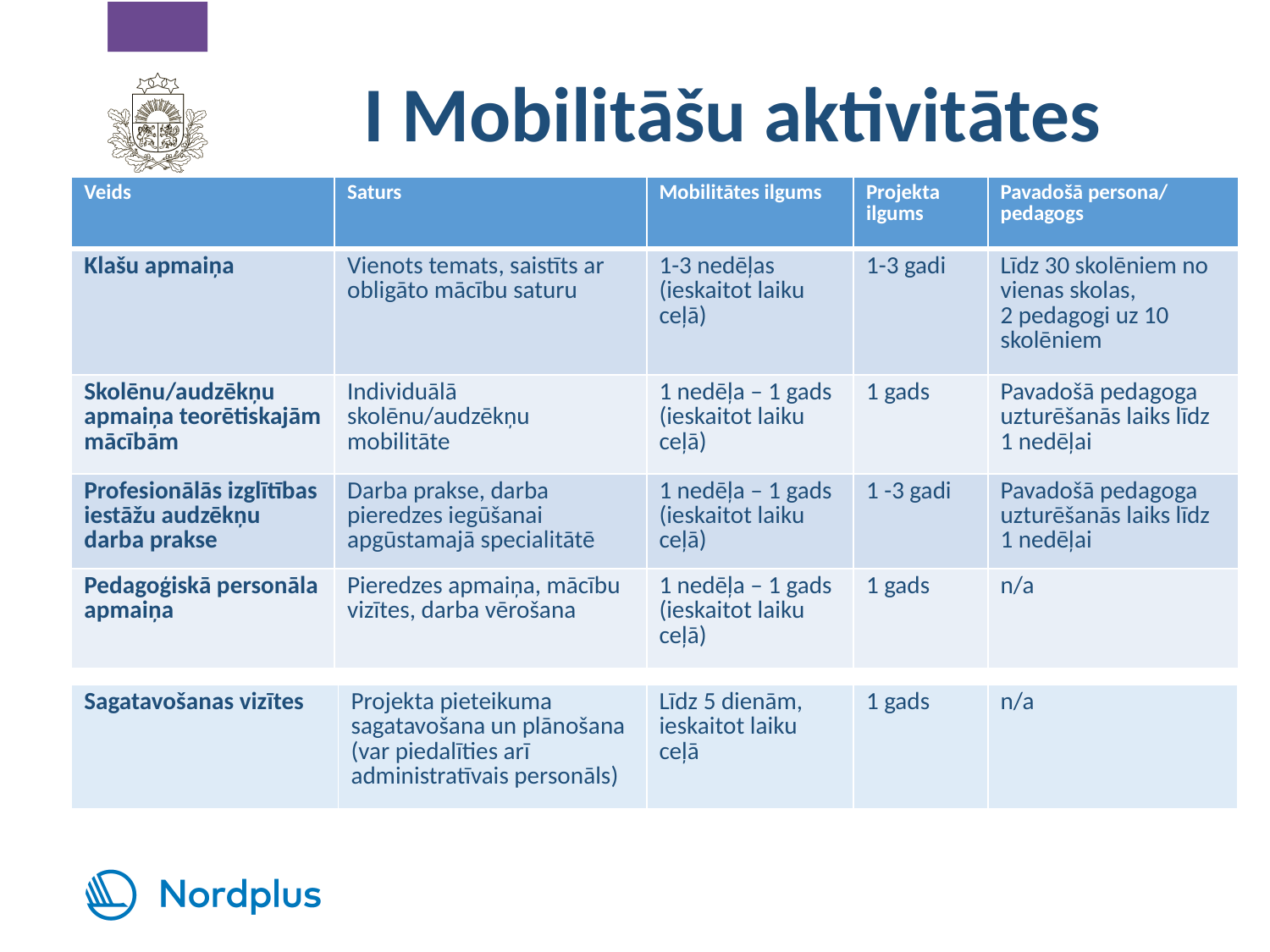

# I Mobilitāšu aktivitātes
| Veids | Saturs | Mobilitātes ilgums | Projekta ilgums | Pavadošā persona/ pedagogs |
| --- | --- | --- | --- | --- |
| Klašu apmaiņa | Vienots temats, saistīts ar obligāto mācību saturu | 1-3 nedēļas (ieskaitot laiku ceļā) | 1-3 gadi | Līdz 30 skolēniem no vienas skolas, 2 pedagogi uz 10 skolēniem |
| Skolēnu/audzēkņu apmaiņa teorētiskajām mācībām | Individuālā skolēnu/audzēkņu mobilitāte | 1 nedēļa – 1 gads (ieskaitot laiku ceļā) | 1 gads | Pavadošā pedagoga uzturēšanās laiks līdz 1 nedēļai |
| Profesionālās izglītības iestāžu audzēkņu darba prakse | Darba prakse, darba pieredzes iegūšanai apgūstamajā specialitātē | 1 nedēļa – 1 gads (ieskaitot laiku ceļā) | 1 -3 gadi | Pavadošā pedagoga uzturēšanās laiks līdz 1 nedēļai |
| Pedagoģiskā personāla apmaiņa | Pieredzes apmaiņa, mācību vizītes, darba vērošana | 1 nedēļa – 1 gads (ieskaitot laiku ceļā) | 1 gads | n/a |

| Sagatavošanas vizītes | Projekta pieteikuma sagatavošana un plānošana (var piedalīties arī administratīvais personāls) | Līdz 5 dienām, ieskaitot laiku ceļā | 1 gads | n/a |
| --- | --- | --- | --- | --- |